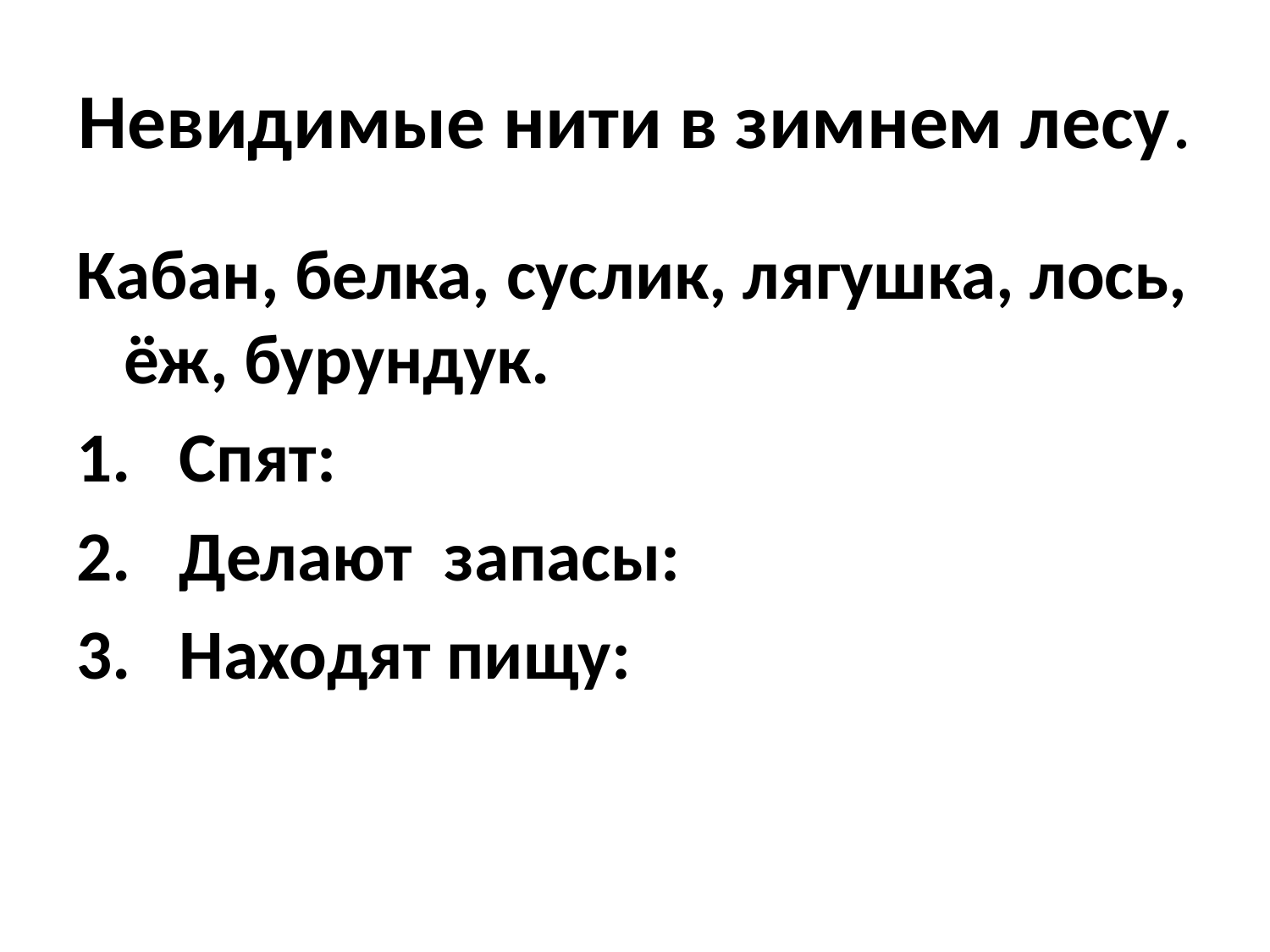

# Невидимые нити в зимнем лесу.
Кабан, белка, суслик, лягушка, лось, ёж, бурундук.
Спят:
Делают  запасы:
Находят пищу: